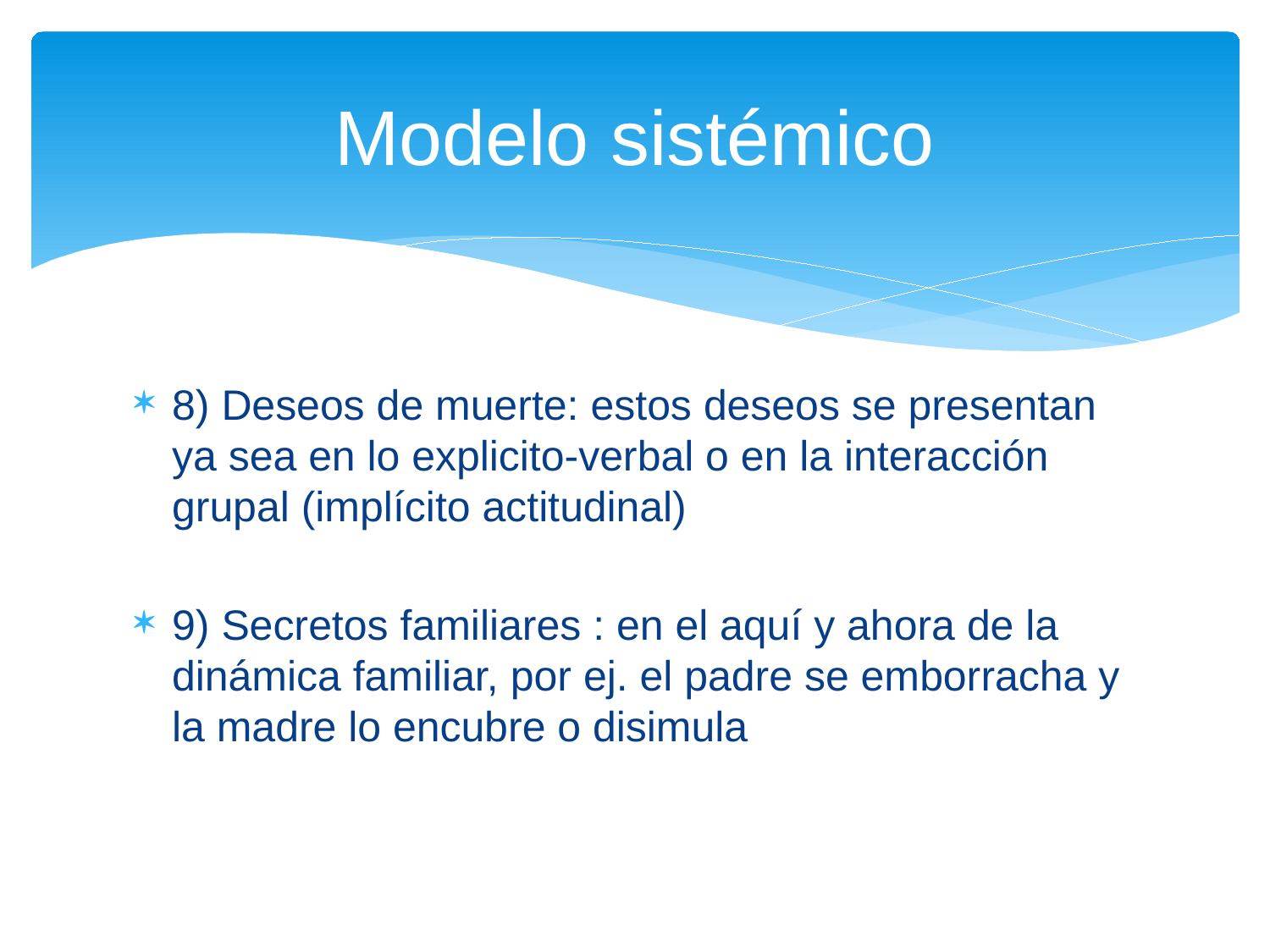

# Modelo sistémico
8) Deseos de muerte: estos deseos se presentan ya sea en lo explicito-verbal o en la interacción grupal (implícito actitudinal)

9) Secretos familiares : en el aquí y ahora de la dinámica familiar, por ej. el padre se emborracha y la madre lo encubre o disimula